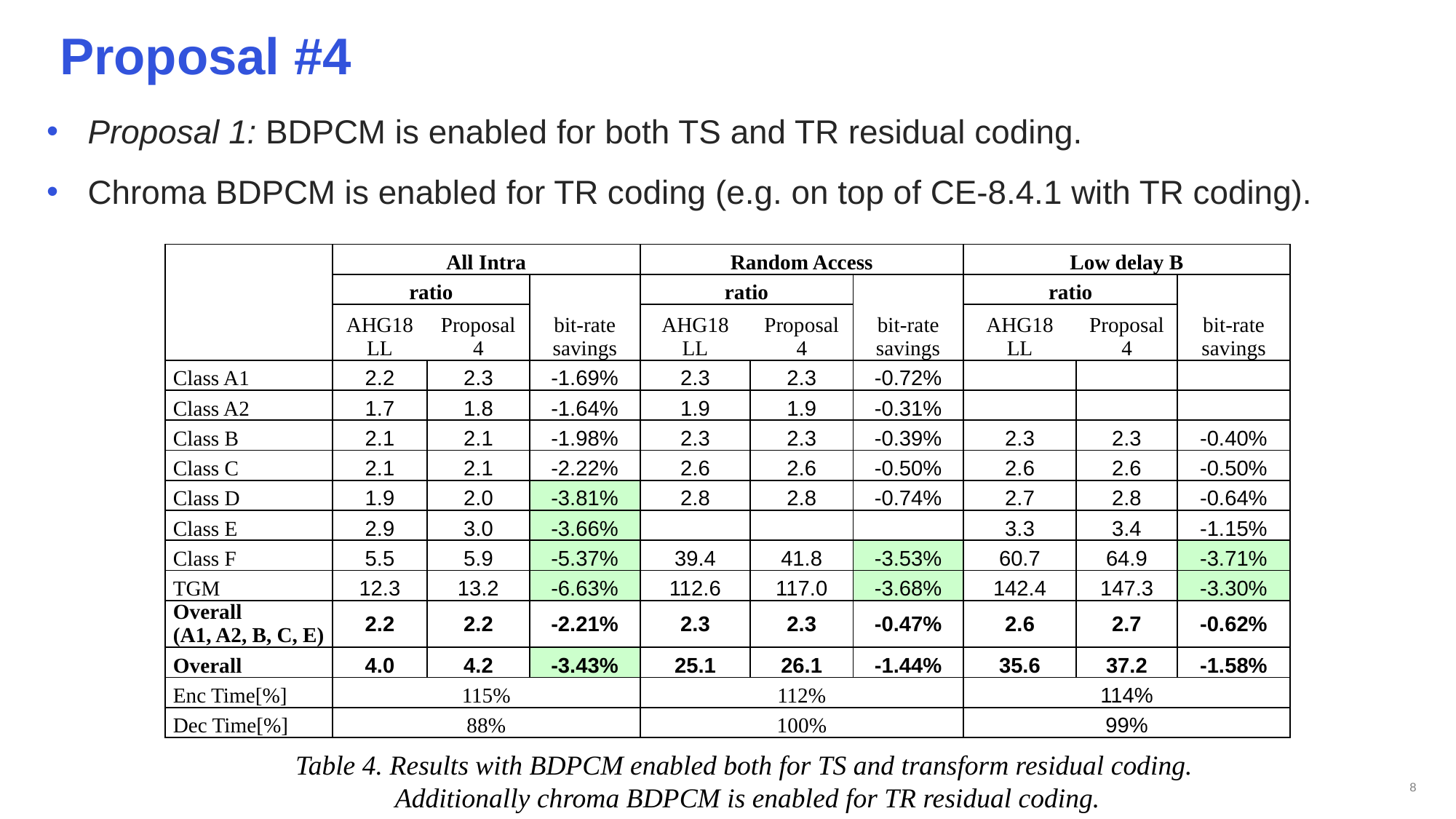

Proposal #4
Proposal 1: BDPCM is enabled for both TS and TR residual coding.
Chroma BDPCM is enabled for TR coding (e.g. on top of CE-8.4.1 with TR coding).
|  | All Intra |  |  | Random Access |  |  | Low delay B |  |  |
| --- | --- | --- | --- | --- | --- | --- | --- | --- | --- |
|  | ratio |  | bit-rate savings | ratio |  | bit-rate savings | ratio |  | bit-rate savings |
|  | AHG18 LL | Proposal 4 |  | AHG18 LL | Proposal 4 |  | AHG18 LL | Proposal 4 |  |
| Class A1 | 2.2 | 2.3 | -1.69% | 2.3 | 2.3 | -0.72% |  |  |  |
| Class A2 | 1.7 | 1.8 | -1.64% | 1.9 | 1.9 | -0.31% |  |  |  |
| Class B | 2.1 | 2.1 | -1.98% | 2.3 | 2.3 | -0.39% | 2.3 | 2.3 | -0.40% |
| Class C | 2.1 | 2.1 | -2.22% | 2.6 | 2.6 | -0.50% | 2.6 | 2.6 | -0.50% |
| Class D | 1.9 | 2.0 | -3.81% | 2.8 | 2.8 | -0.74% | 2.7 | 2.8 | -0.64% |
| Class E | 2.9 | 3.0 | -3.66% |  |  |  | 3.3 | 3.4 | -1.15% |
| Class F | 5.5 | 5.9 | -5.37% | 39.4 | 41.8 | -3.53% | 60.7 | 64.9 | -3.71% |
| TGM | 12.3 | 13.2 | -6.63% | 112.6 | 117.0 | -3.68% | 142.4 | 147.3 | -3.30% |
| Overall (A1, A2, B, C, E) | 2.2 | 2.2 | -2.21% | 2.3 | 2.3 | -0.47% | 2.6 | 2.7 | -0.62% |
| Overall | 4.0 | 4.2 | -3.43% | 25.1 | 26.1 | -1.44% | 35.6 | 37.2 | -1.58% |
| Enc Time[%] | 115% |  |  | 112% |  |  | 114% |  |  |
| Dec Time[%] | 88% |  |  | 100% |  |  | 99% |  |  |
Table 4. Results with BDPCM enabled both for TS and transform residual coding.
Additionally chroma BDPCM is enabled for TR residual coding.